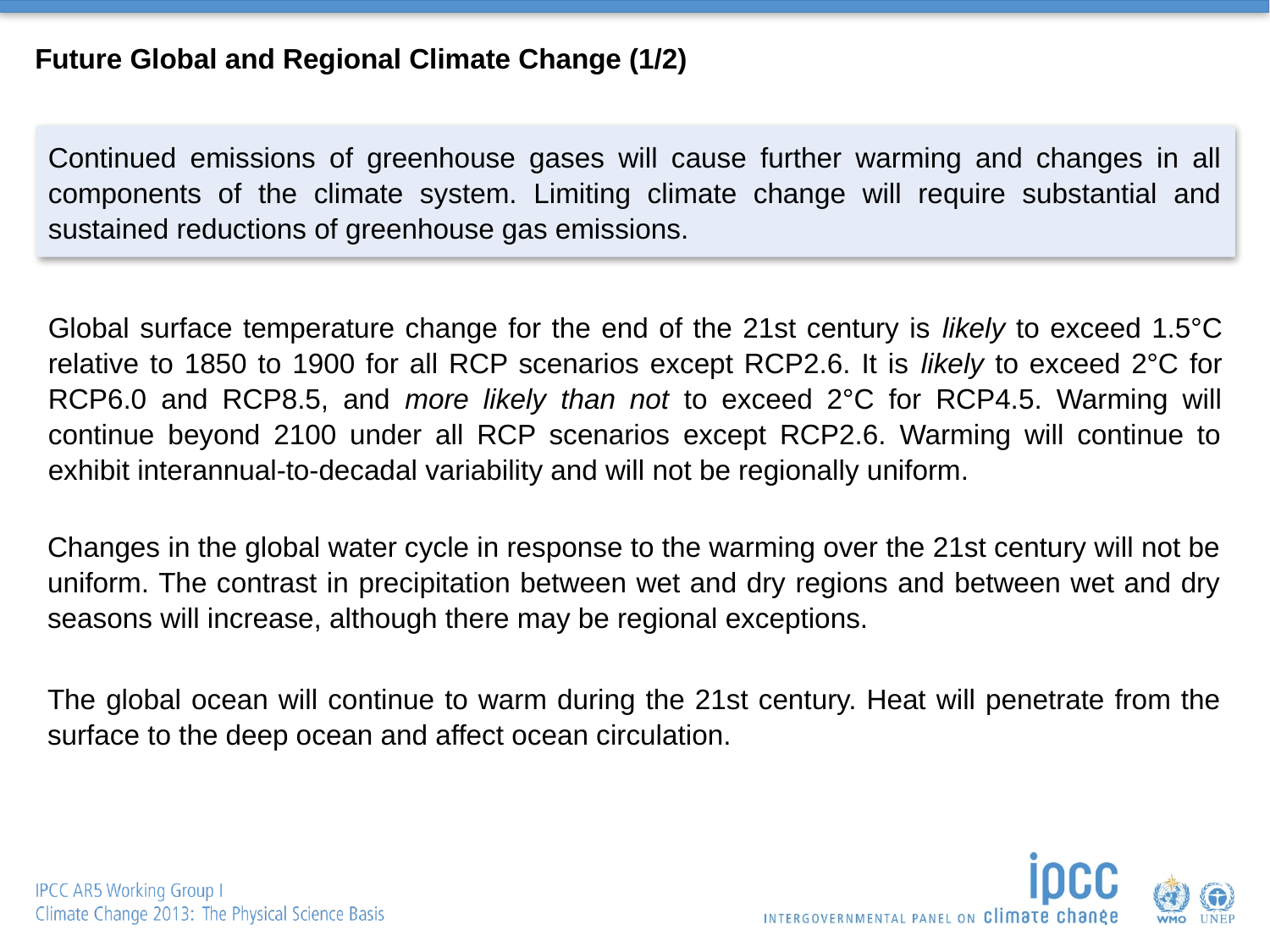

# Future Global and Regional Climate Change (1/2)
Continued emissions of greenhouse gases will cause further warming and changes in all components of the climate system. Limiting climate change will require substantial and sustained reductions of greenhouse gas emissions.
Global surface temperature change for the end of the 21st century is likely to exceed 1.5°C relative to 1850 to 1900 for all RCP scenarios except RCP2.6. It is likely to exceed 2°C for RCP6.0 and RCP8.5, and more likely than not to exceed 2°C for RCP4.5. Warming will continue beyond 2100 under all RCP scenarios except RCP2.6. Warming will continue to exhibit interannual-to-decadal variability and will not be regionally uniform.
Changes in the global water cycle in response to the warming over the 21st century will not be uniform. The contrast in precipitation between wet and dry regions and between wet and dry seasons will increase, although there may be regional exceptions.
The global ocean will continue to warm during the 21st century. Heat will penetrate from the surface to the deep ocean and affect ocean circulation.